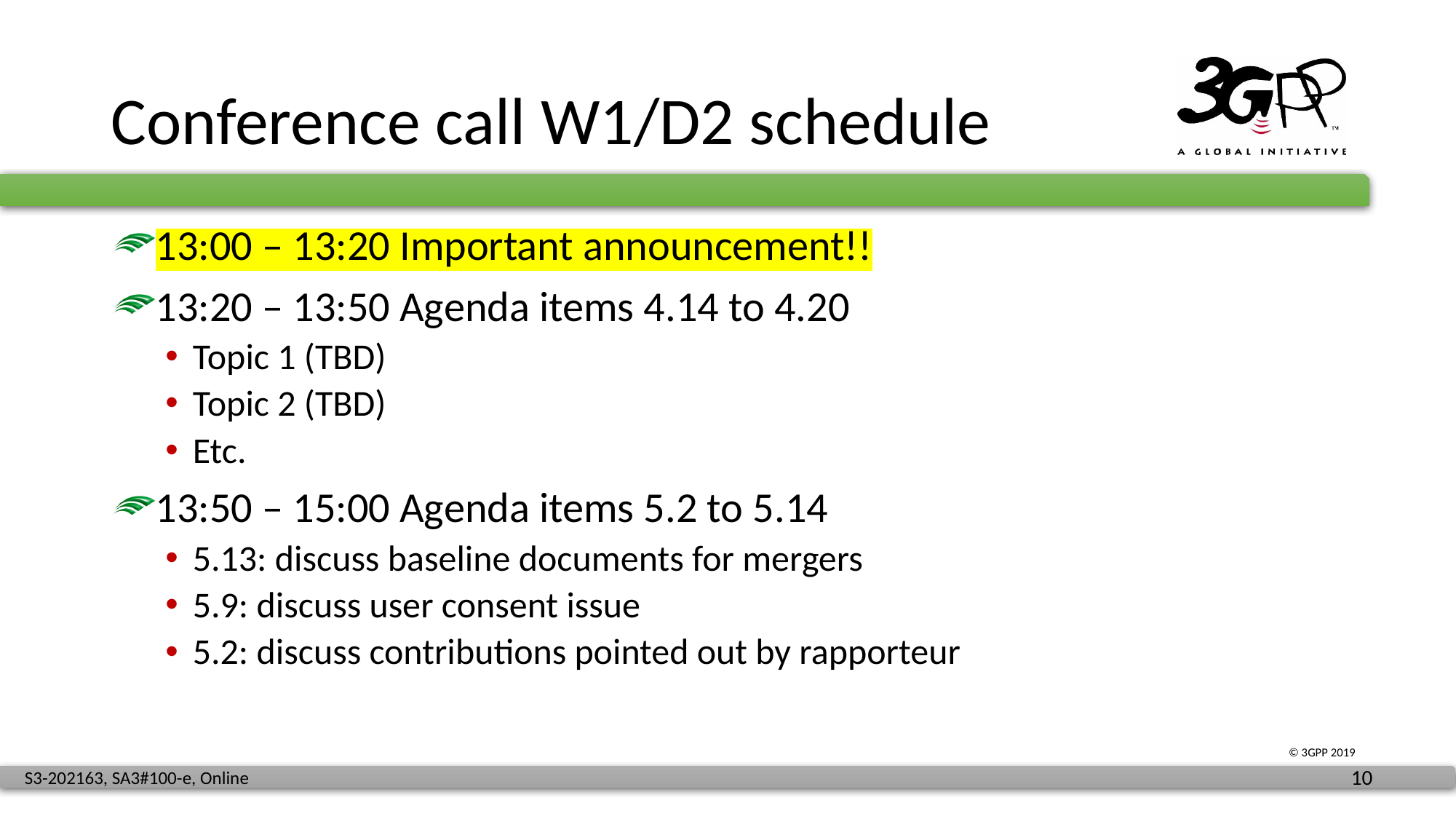

# Conference call W1/D2 schedule
13:00 – 13:20 Important announcement!!
13:20 – 13:50 Agenda items 4.14 to 4.20
Topic 1 (TBD)
Topic 2 (TBD)
Etc.
13:50 – 15:00 Agenda items 5.2 to 5.14
5.13: discuss baseline documents for mergers
5.9: discuss user consent issue
5.2: discuss contributions pointed out by rapporteur